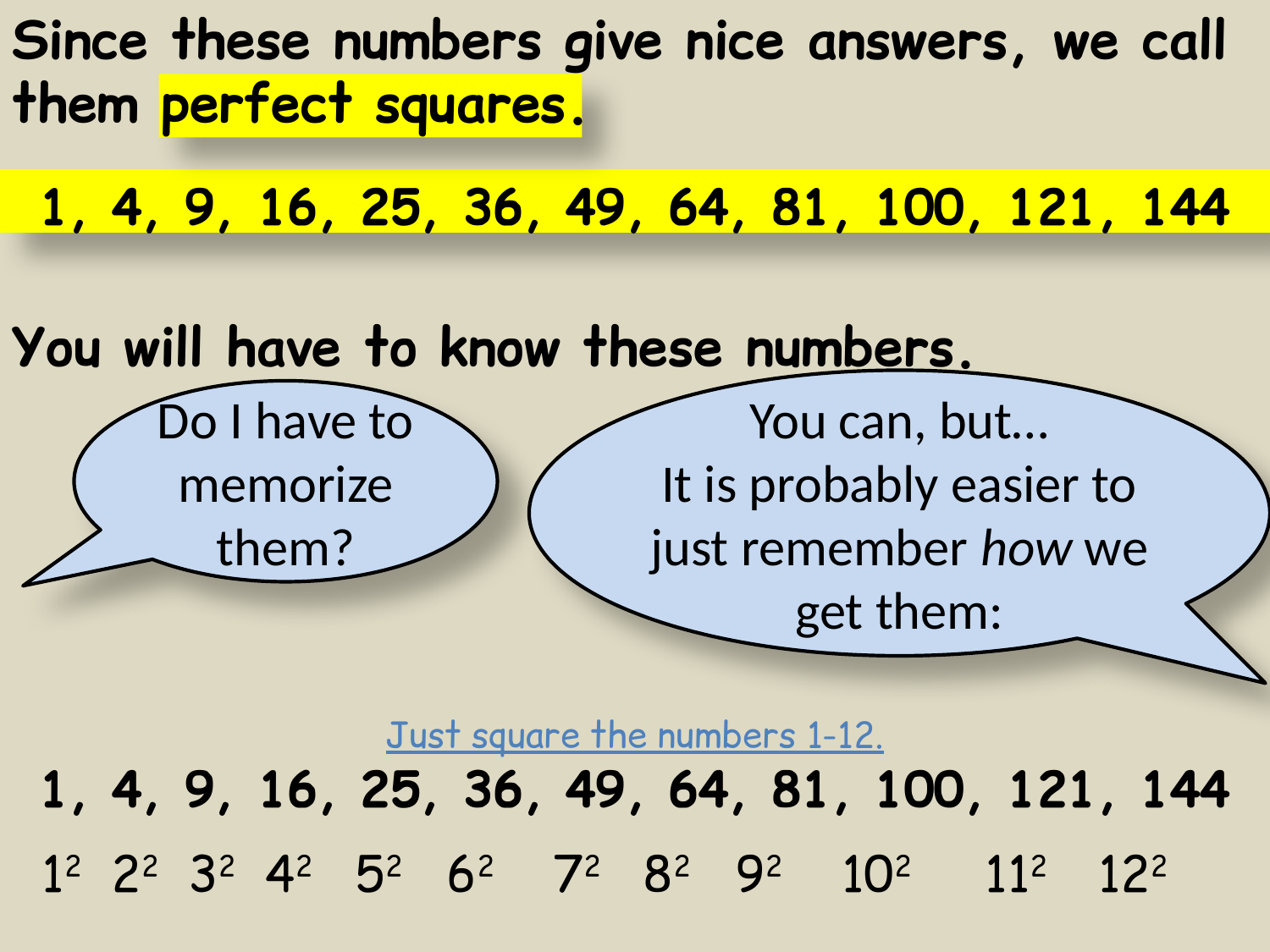

Since these numbers give nice answers, we call them perfect squares.

1, 4, 9, 16, 25, 36, 49, 64, 81, 100, 121, 144
You will have to know these numbers.
You can, but…
It is probably easier to just remember how we get them:
Do I have to memorize them?
Just square the numbers 1-12.
1, 4, 9, 16, 25, 36, 49, 64, 81, 100, 121, 144
  12  22  32  42     52   62    72     82   92    102     112      122